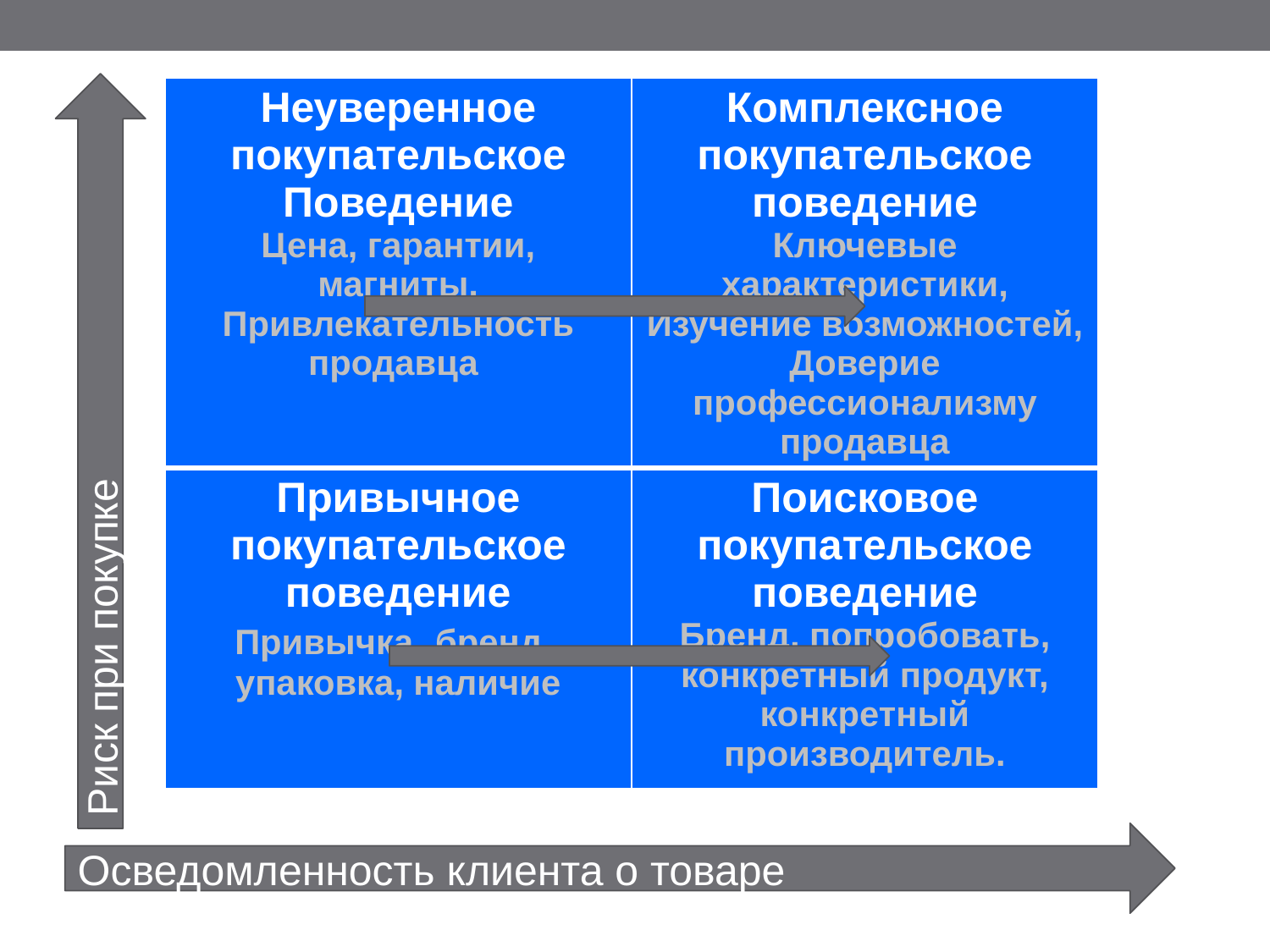

| Неуверенное покупательское Поведение Цена, гарантии, магниты, Привлекательность продавца | Комплексное покупательское поведение Ключевые характеристики, Изучение возможностей, Доверие профессионализму продавца |
| --- | --- |
| Привычное покупательское поведение Привычка, бренд, упаковка, наличие | Поисковое покупательское поведение Бренд, попробовать, конкретный продукт, конкретный производитель. |

Риск при покупке

Осведомленность клиента о товаре